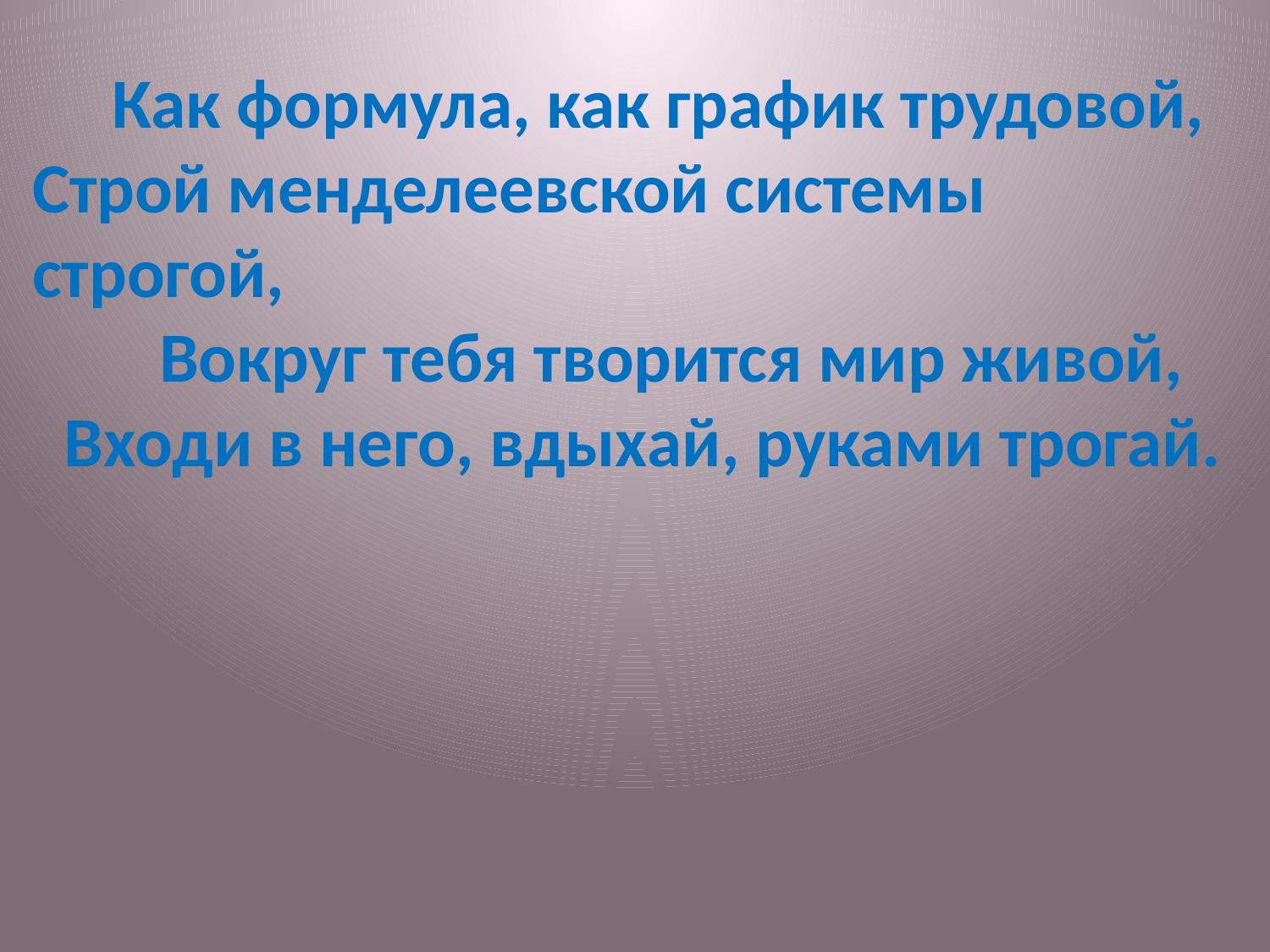

Как формула, как график трудовой,
Строй менделеевской системы строгой,
        Вокруг тебя творится мир живой,
  Входи в него, вдыхай, руками трогай.